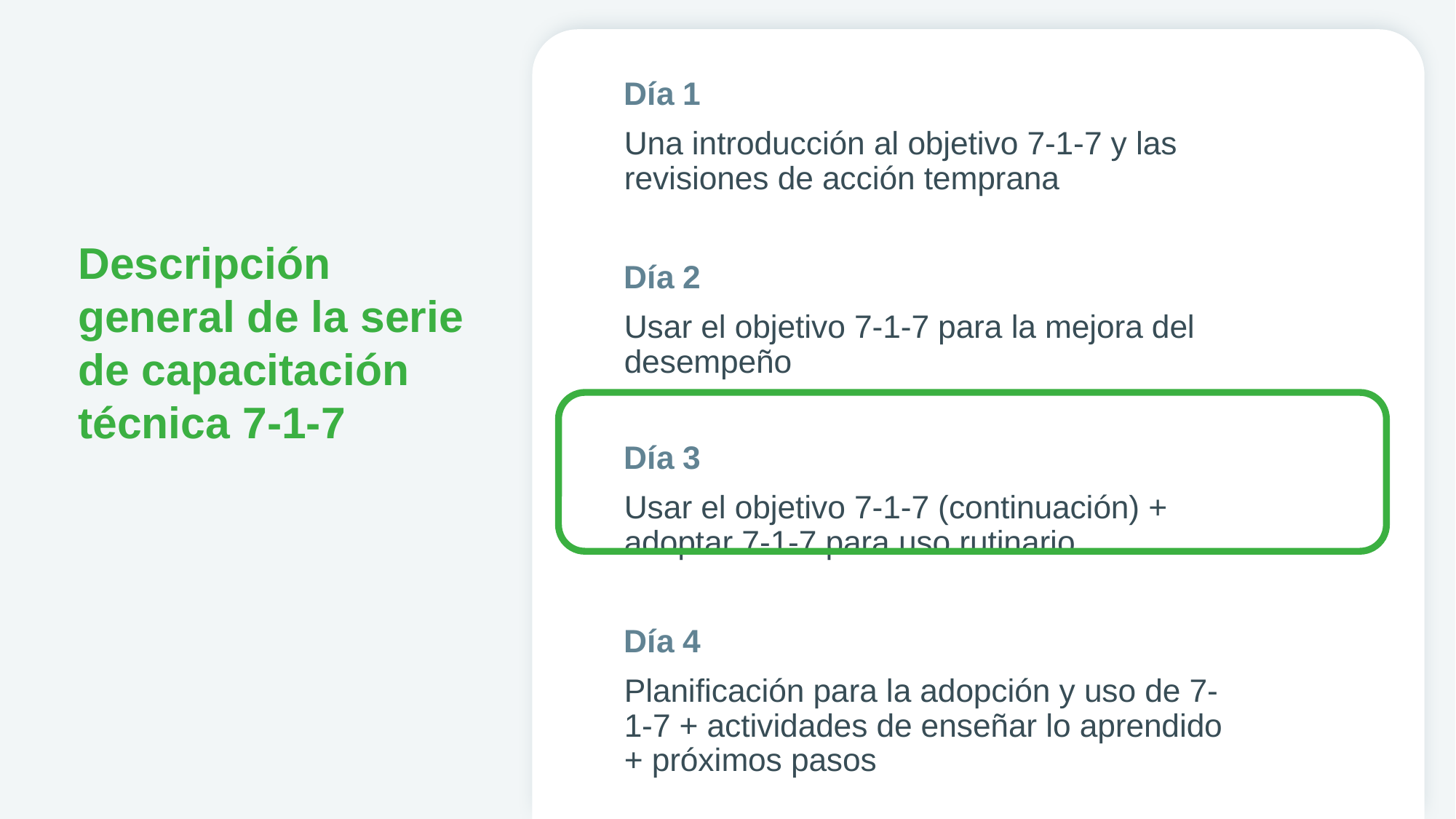

Día 1
Una introducción al objetivo 7-1-7 y las revisiones de acción temprana

Día 2
Usar el objetivo 7-1-7 para la mejora del desempeño

Día 3
Usar el objetivo 7-1-7 (continuación) + adoptar 7-1-7 para uso rutinario

Día 4
Planificación para la adopción y uso de 7-1-7 + actividades de enseñar lo aprendido + próximos pasos
# Descripción general de la serie de capacitación técnica 7-1-7